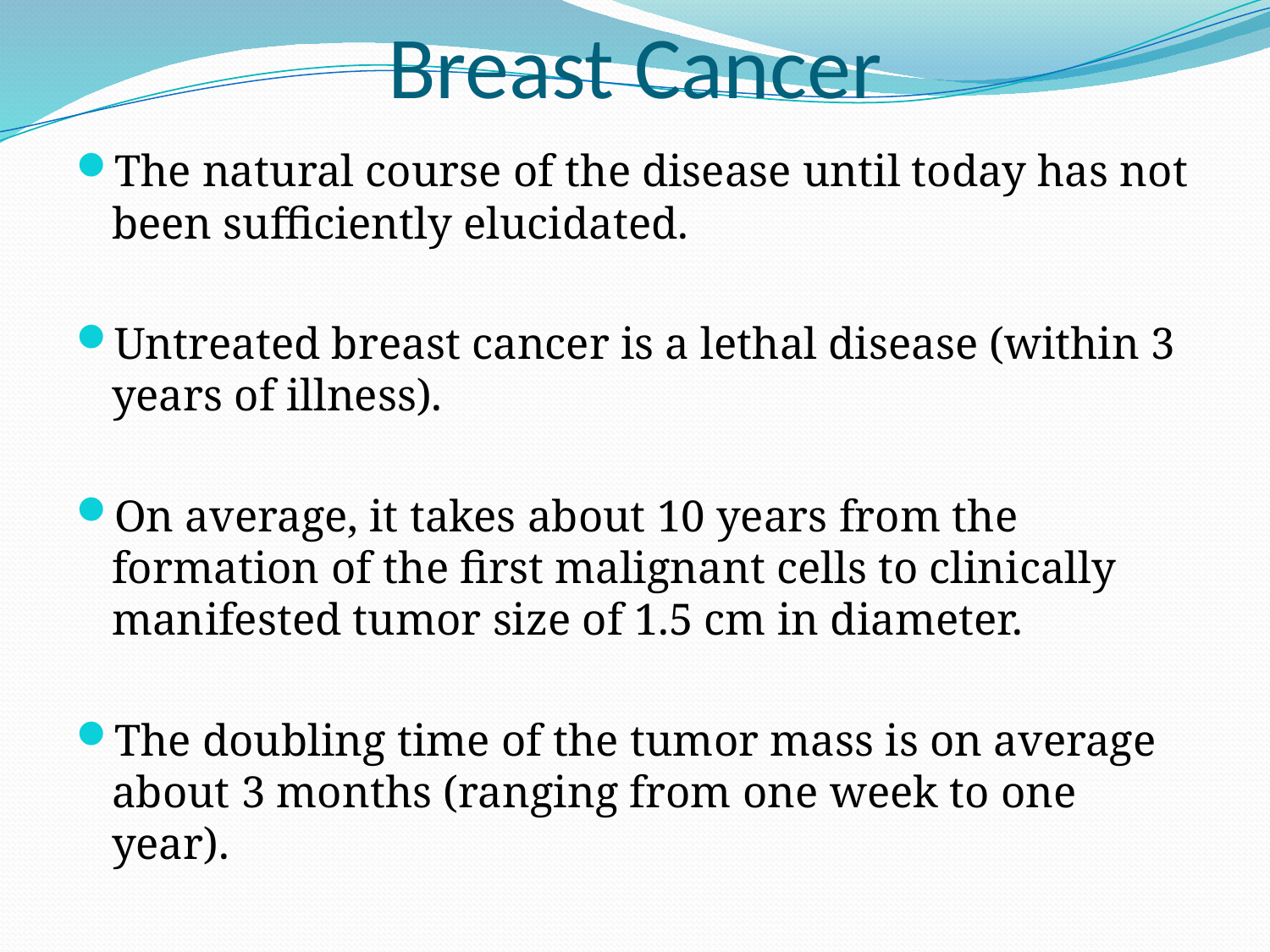

# Breast Cancer
The natural course of the disease until today has not been sufficiently elucidated.

Untreated breast cancer is a lethal disease (within 3 years of illness).

On average, it takes about 10 years from the formation of the first malignant cells to clinically manifested tumor size of 1.5 cm in diameter.

The doubling time of the tumor mass is on average about 3 months (ranging from one week to one year).